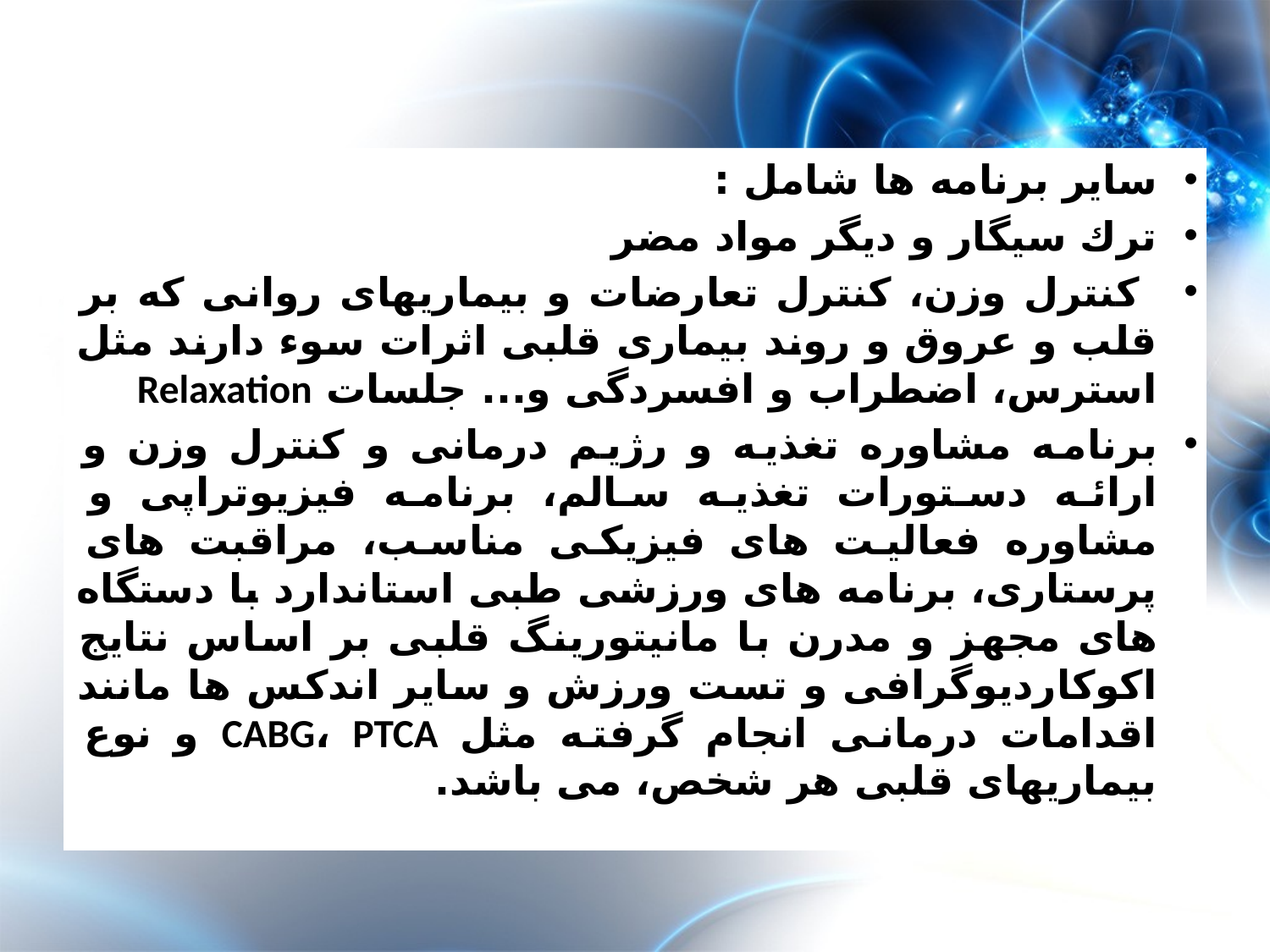

سایر برنامه ها شامل :
ترك سیگار و دیگر مواد مضر
 كنترل وزن، كنترل تعارضات و بیماریهای روانی كه بر قلب و عروق و روند بیماری قلبی اثرات سوء دارند مثل استرس، اضطراب و افسردگی و... جلسات Relaxation
برنامه مشاوره تغذیه و رژیم درمانی و كنترل وزن و ارائه دستورات تغذیه سالم، برنامه فیزیوتراپی و مشاوره فعالیت های فیزیكی مناسب، مراقبت های پرستاری، برنامه های ورزشی طبی استاندارد با دستگاه های مجهز و مدرن با مانیتورینگ قلبی بر اساس نتایج اكوكاردیوگرافی و تست ورزش و سایر اندكس ها مانند اقدامات درمانی انجام گرفته مثل CABG، PTCA و نوع بیماریهای قلبی هر شخص، می باشد.